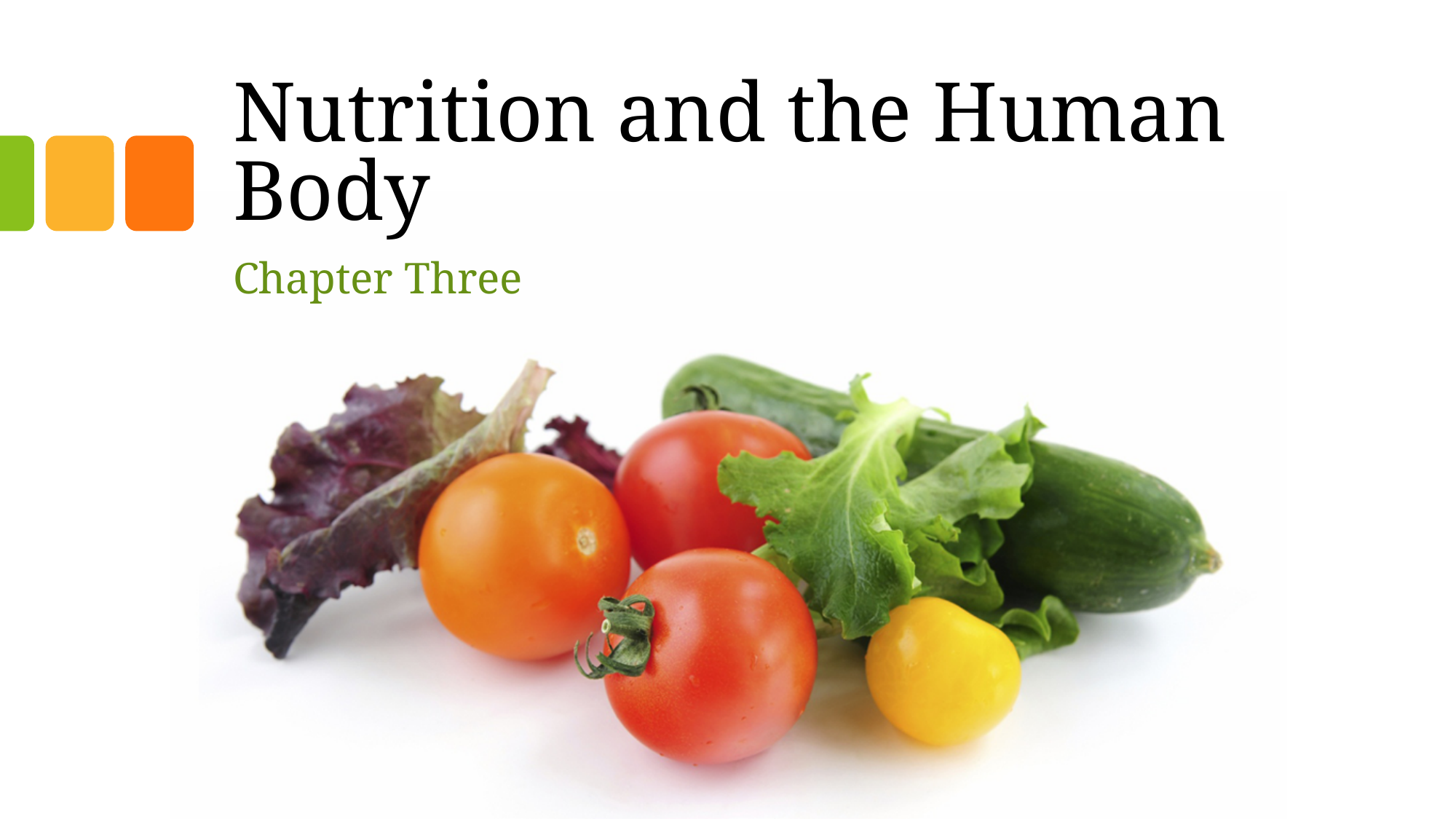

# Nutrition and the Human Body
Chapter Three